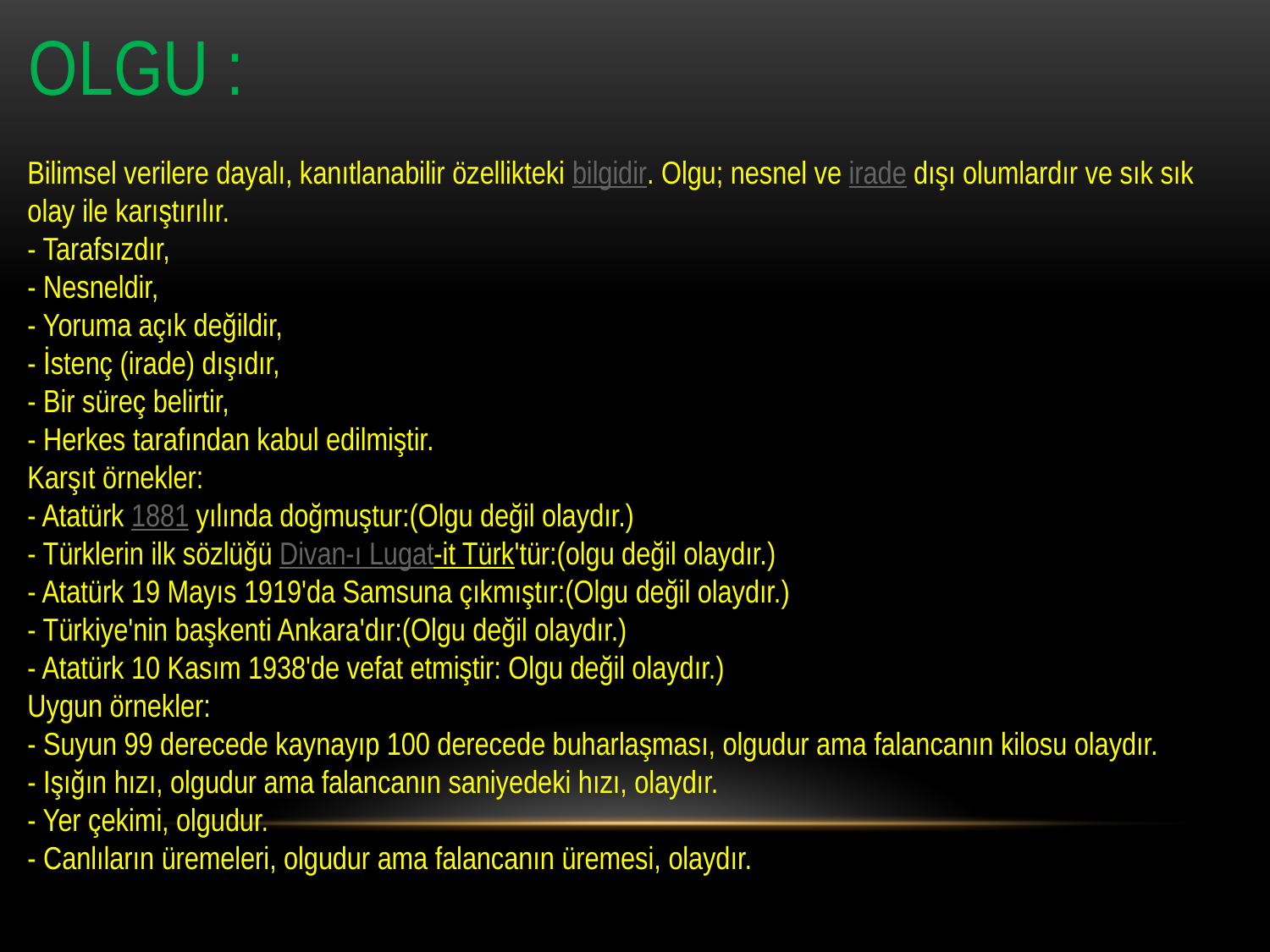

OLGU :
Bilimsel verilere dayalı, kanıtlanabilir özellikteki bilgidir. Olgu; nesnel ve irade dışı olumlardır ve sık sık olay ile karıştırılır.
- Tarafsızdır,
- Nesneldir,
- Yoruma açık değildir,
- İstenç (irade) dışıdır,
- Bir süreç belirtir,
- Herkes tarafından kabul edilmiştir.
Karşıt örnekler:
- Atatürk 1881 yılında doğmuştur:(Olgu değil olaydır.)
- Türklerin ilk sözlüğü Divan-ı Lugat-it Türk'tür:(olgu değil olaydır.)
- Atatürk 19 Mayıs 1919'da Samsuna çıkmıştır:(Olgu değil olaydır.)
- Türkiye'nin başkenti Ankara'dır:(Olgu değil olaydır.)
- Atatürk 10 Kasım 1938'de vefat etmiştir: Olgu değil olaydır.)
Uygun örnekler:
- Suyun 99 derecede kaynayıp 100 derecede buharlaşması, olgudur ama falancanın kilosu olaydır.
- Işığın hızı, olgudur ama falancanın saniyedeki hızı, olaydır.
- Yer çekimi, olgudur.
- Canlıların üremeleri, olgudur ama falancanın üremesi, olaydır.